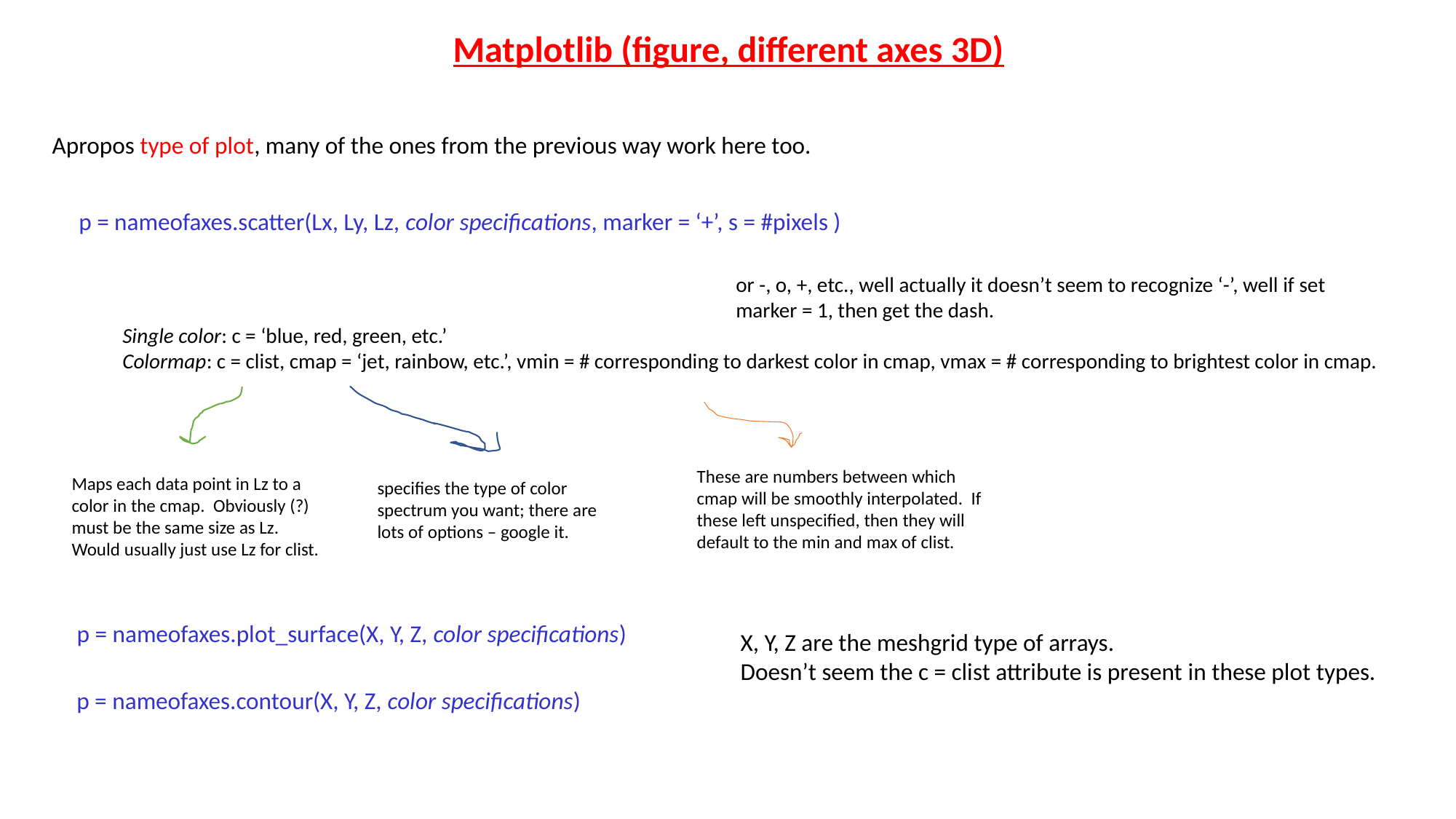

Matplotlib (figure, different axes 3D)
Apropos type of plot, many of the ones from the previous way work here too.
p = nameofaxes.scatter(Lx, Ly, Lz, color specifications, marker = ‘+’, s = #pixels )
or -, o, +, etc., well actually it doesn’t seem to recognize ‘-’, well if set marker = 1, then get the dash.
Single color: c = ‘blue, red, green, etc.’
Colormap: c = clist, cmap = ‘jet, rainbow, etc.’, vmin = # corresponding to darkest color in cmap, vmax = # corresponding to brightest color in cmap.

These are numbers between which cmap will be smoothly interpolated.  If these left unspecified, then they will default to the min and max of clist.
Maps each data point in Lz to a color in the cmap.  Obviously (?) must be the same size as Lz.  Would usually just use Lz for clist.
specifies the type of color spectrum you want; there are lots of options – google it.
p = nameofaxes.plot_surface(X, Y, Z, color specifications)
X, Y, Z are the meshgrid type of arrays.
Doesn’t seem the c = clist attribute is present in these plot types.
p = nameofaxes.contour(X, Y, Z, color specifications)